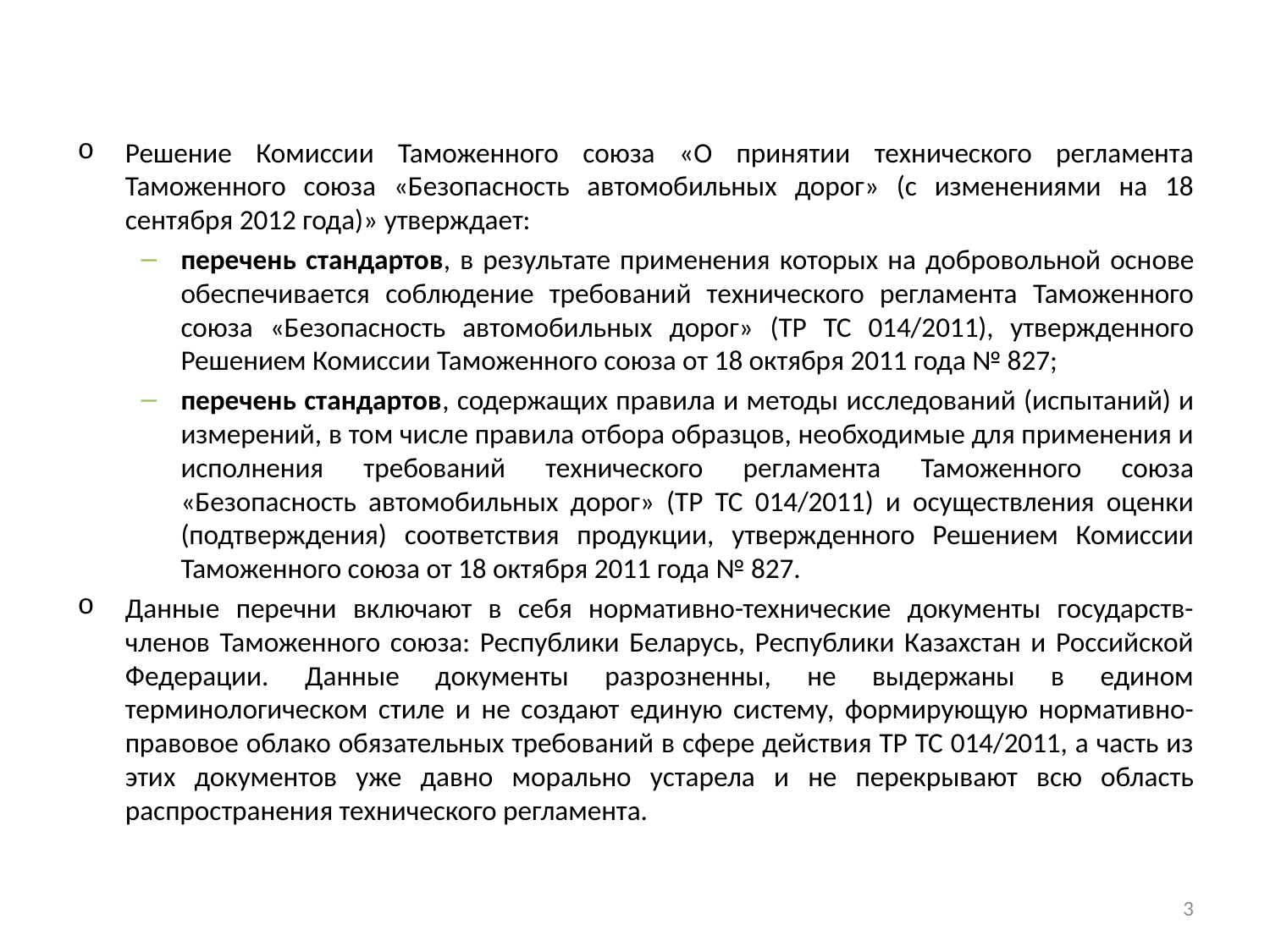

Решение Комиссии Таможенного союза «О принятии технического регламента Таможенного союза «Безопасность автомобильных дорог» (с изменениями на 18 сентября 2012 года)» утверждает:
перечень стандартов, в результате применения которых на добровольной основе обеспечивается соблюдение требований технического регламента Таможенного союза «Безопасность автомобильных дорог» (ТР ТС 014/2011), утвержденного Решением Комиссии Таможенного союза от 18 октября 2011 года № 827;
перечень стандартов, содержащих правила и методы исследований (испытаний) и измерений, в том числе правила отбора образцов, необходимые для применения и исполнения требований технического регламента Таможенного союза «Безопасность автомобильных дорог» (ТР ТС 014/2011) и осуществления оценки (подтверждения) соответствия продукции, утвержденного Решением Комиссии Таможенного союза от 18 октября 2011 года № 827.
Данные перечни включают в себя нормативно-технические документы государств-членов Таможенного союза: Республики Беларусь, Республики Казахстан и Российской Федерации. Данные документы разрозненны, не выдержаны в едином терминологическом стиле и не создают единую систему, формирующую нормативно-правовое облако обязательных требований в сфере действия ТР ТС 014/2011, а часть из этих документов уже давно морально устарела и не перекрывают всю область распространения технического регламента.
3